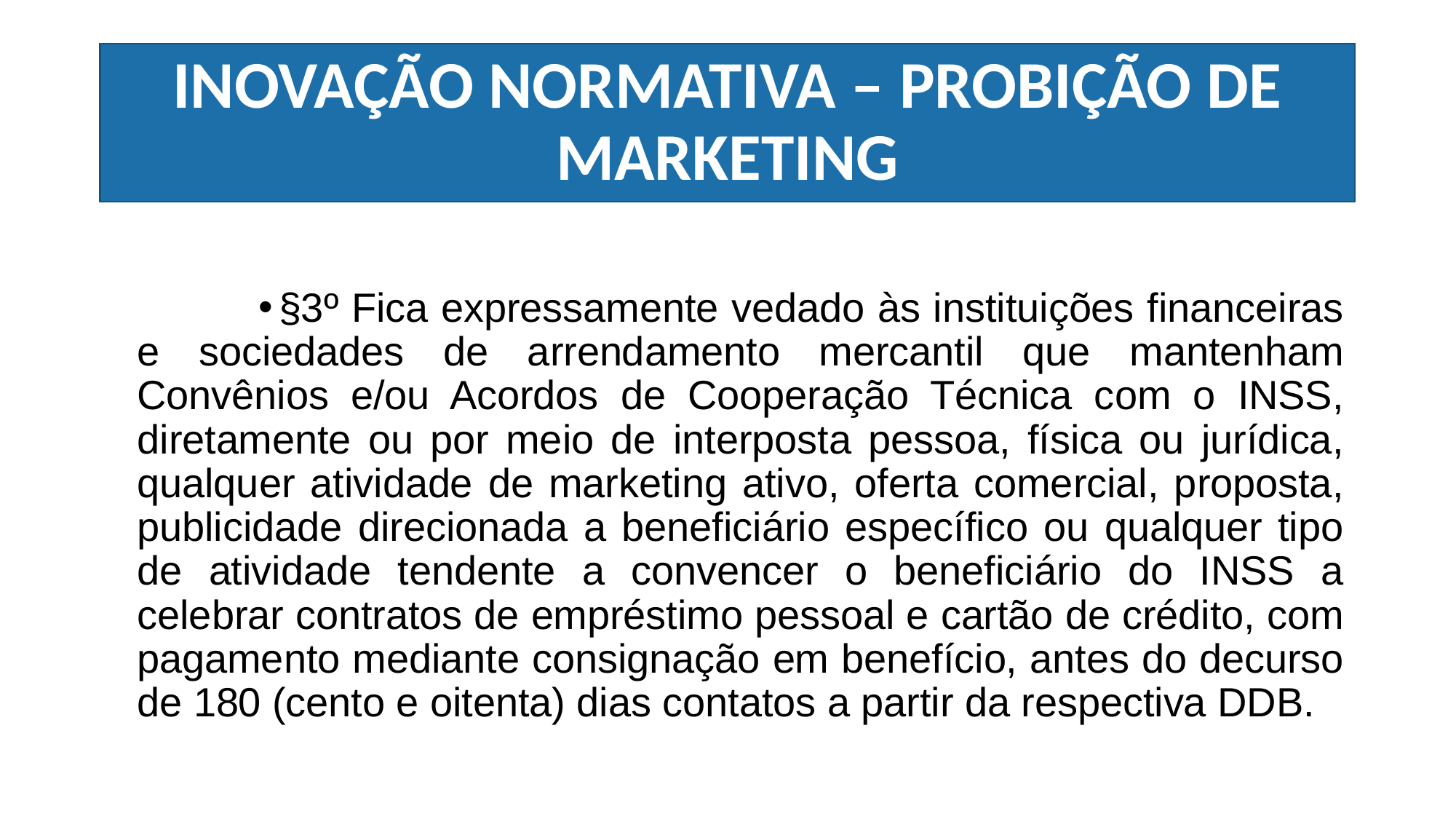

# INOVAÇÃO NORMATIVA – PROBIÇÃO DE MARKETING

§3º Fica expressamente vedado às instituições financeiras e sociedades de arrendamento mercantil que mantenham Convênios e/ou Acordos de Cooperação Técnica com o INSS, diretamente ou por meio de interposta pessoa, física ou jurídica, qualquer atividade de marketing ativo, oferta comercial, proposta, publicidade direcionada a beneficiário específico ou qualquer tipo de atividade tendente a convencer o beneficiário do INSS a celebrar contratos de empréstimo pessoal e cartão de crédito, com pagamento mediante consignação em benefício, antes do decurso de 180 (cento e oitenta) dias contatos a partir da respectiva DDB.